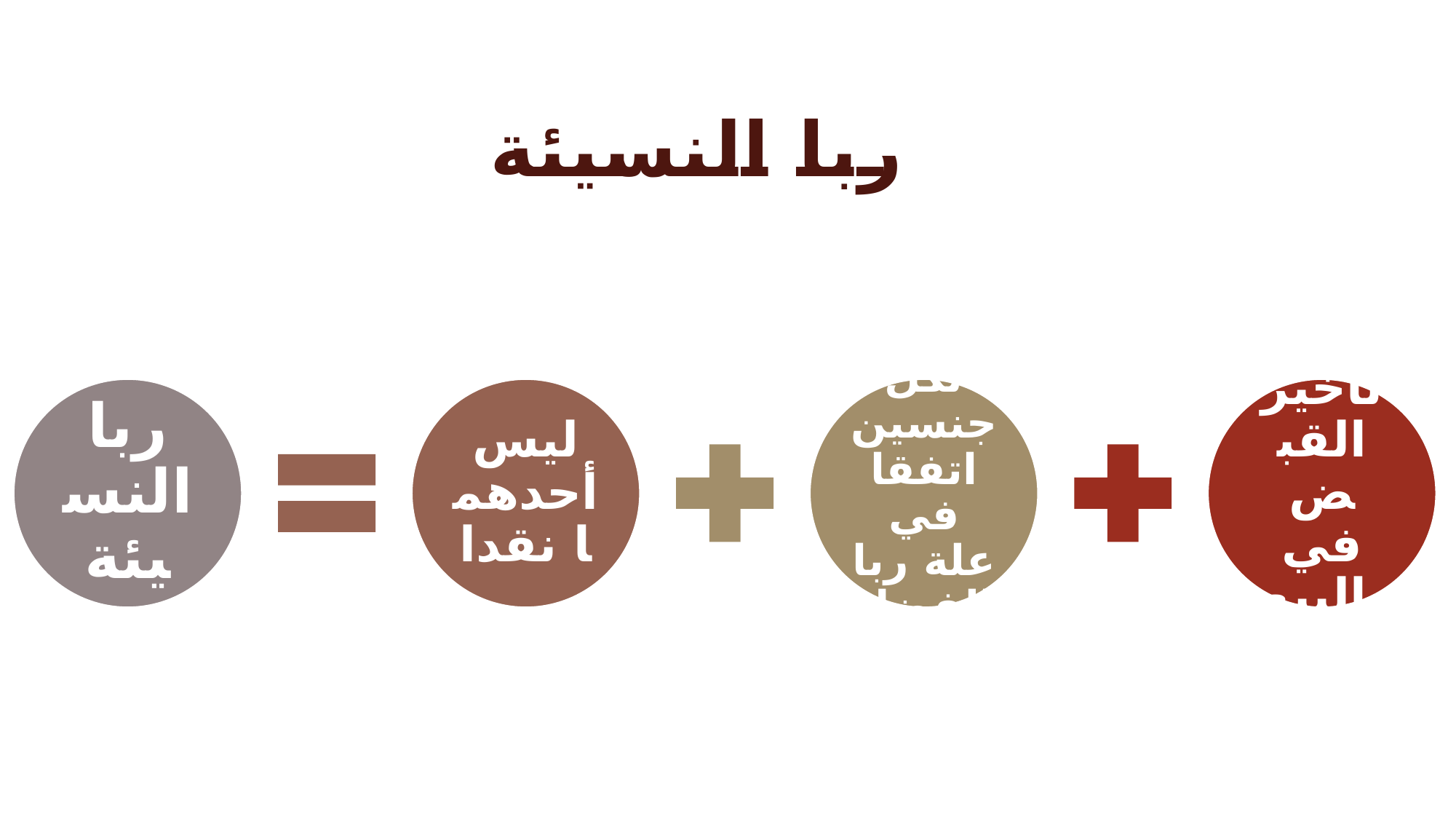

ربا النسيئة
تأخير القبض في البيع

لكل جنسين اتفقا في علة ربا الفضل

ليس أحدهما نقدا

ربا النسيئة